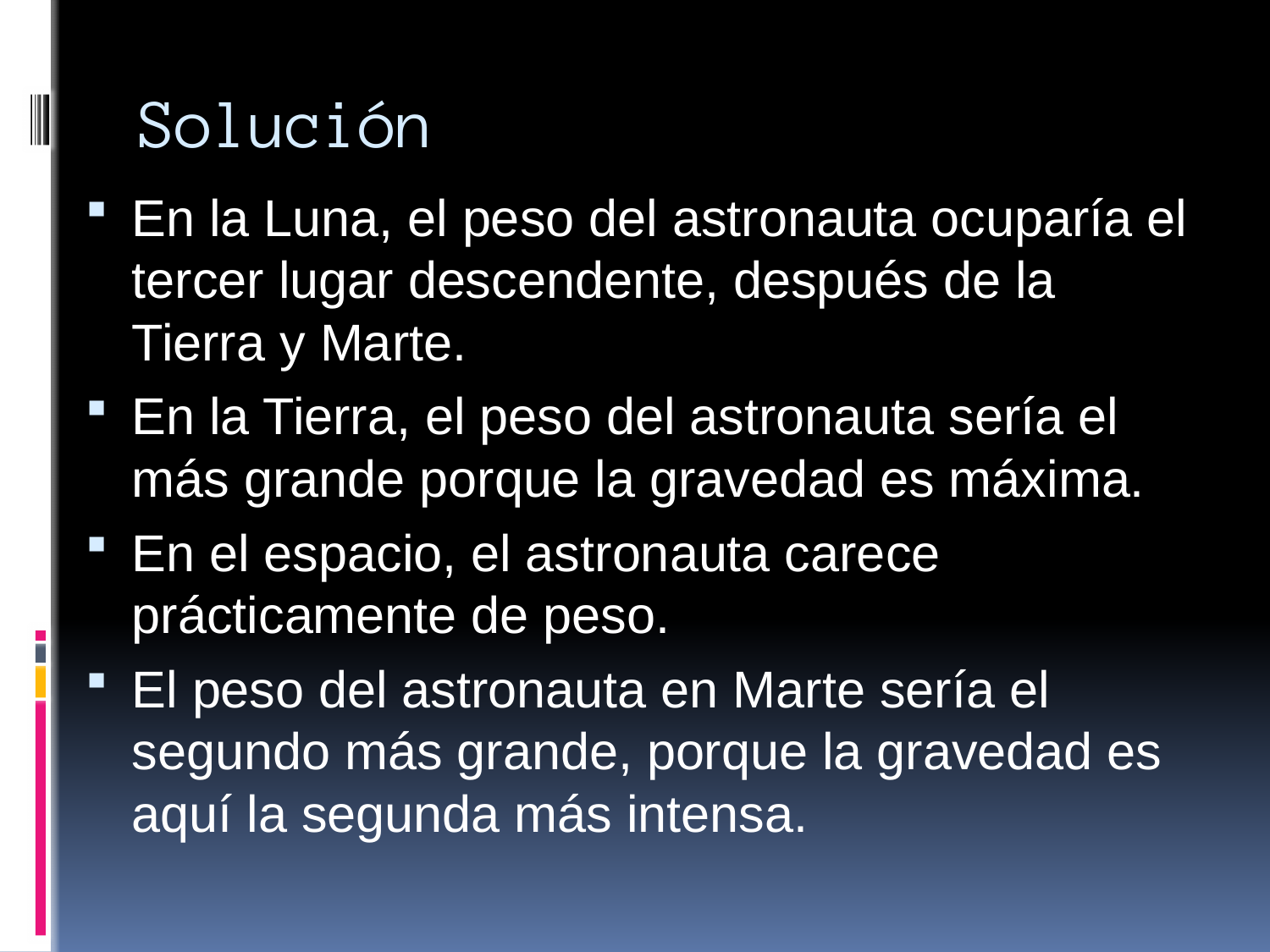

# Solución
En la Luna, el peso del astronauta ocuparía el tercer lugar descendente, después de la Tierra y Marte.
En la Tierra, el peso del astronauta sería el más grande porque la gravedad es máxima.
En el espacio, el astronauta carece prácticamente de peso.
El peso del astronauta en Marte sería el segundo más grande, porque la gravedad es aquí la segunda más intensa.